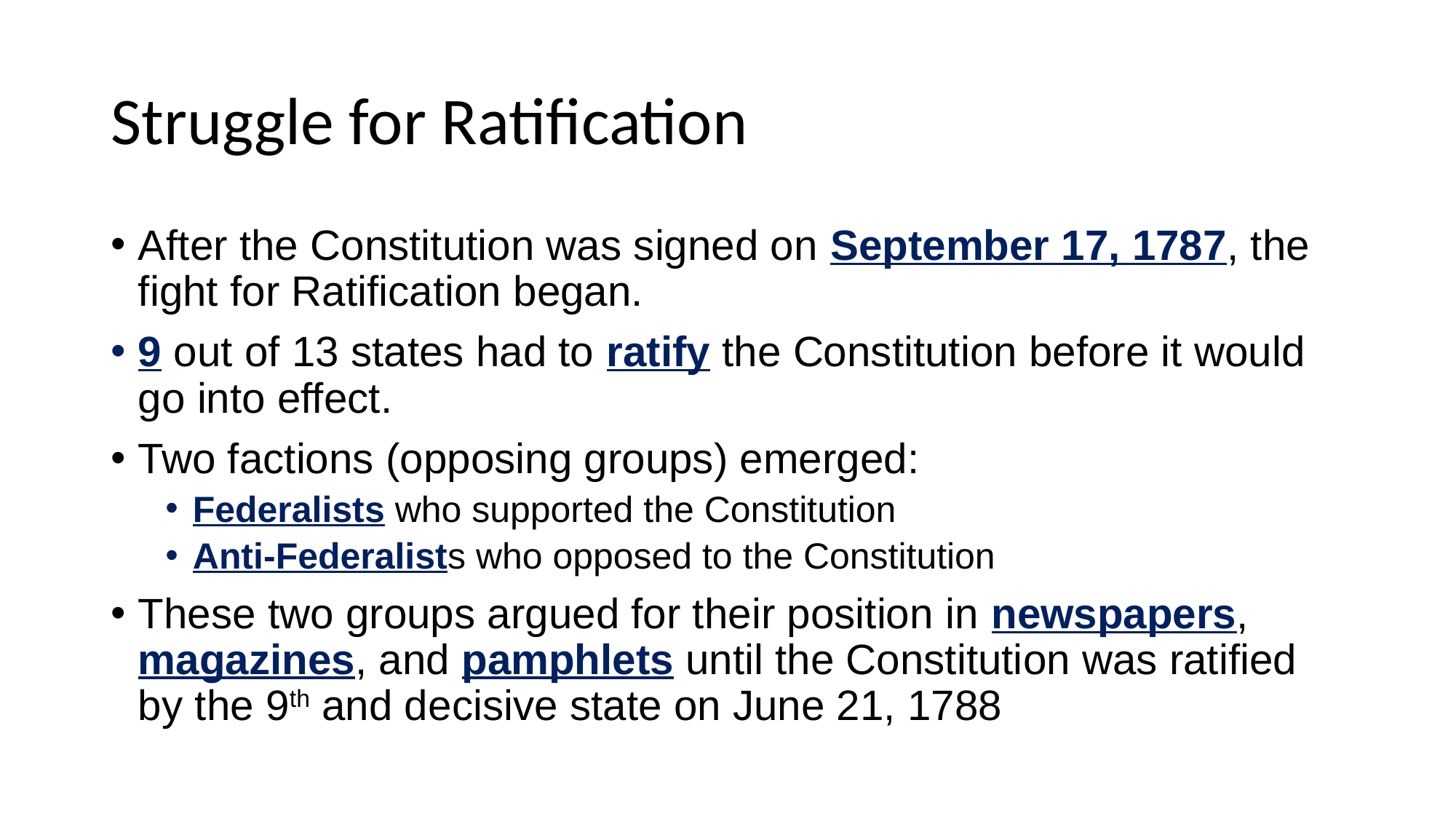

# Struggle for Ratification
After the Constitution was signed on September 17, 1787, the fight for Ratification began.
9 out of 13 states had to ratify the Constitution before it would go into effect.
Two factions (opposing groups) emerged:
Federalists who supported the Constitution
Anti-Federalists who opposed to the Constitution
These two groups argued for their position in newspapers, magazines, and pamphlets until the Constitution was ratified by the 9th and decisive state on June 21, 1788